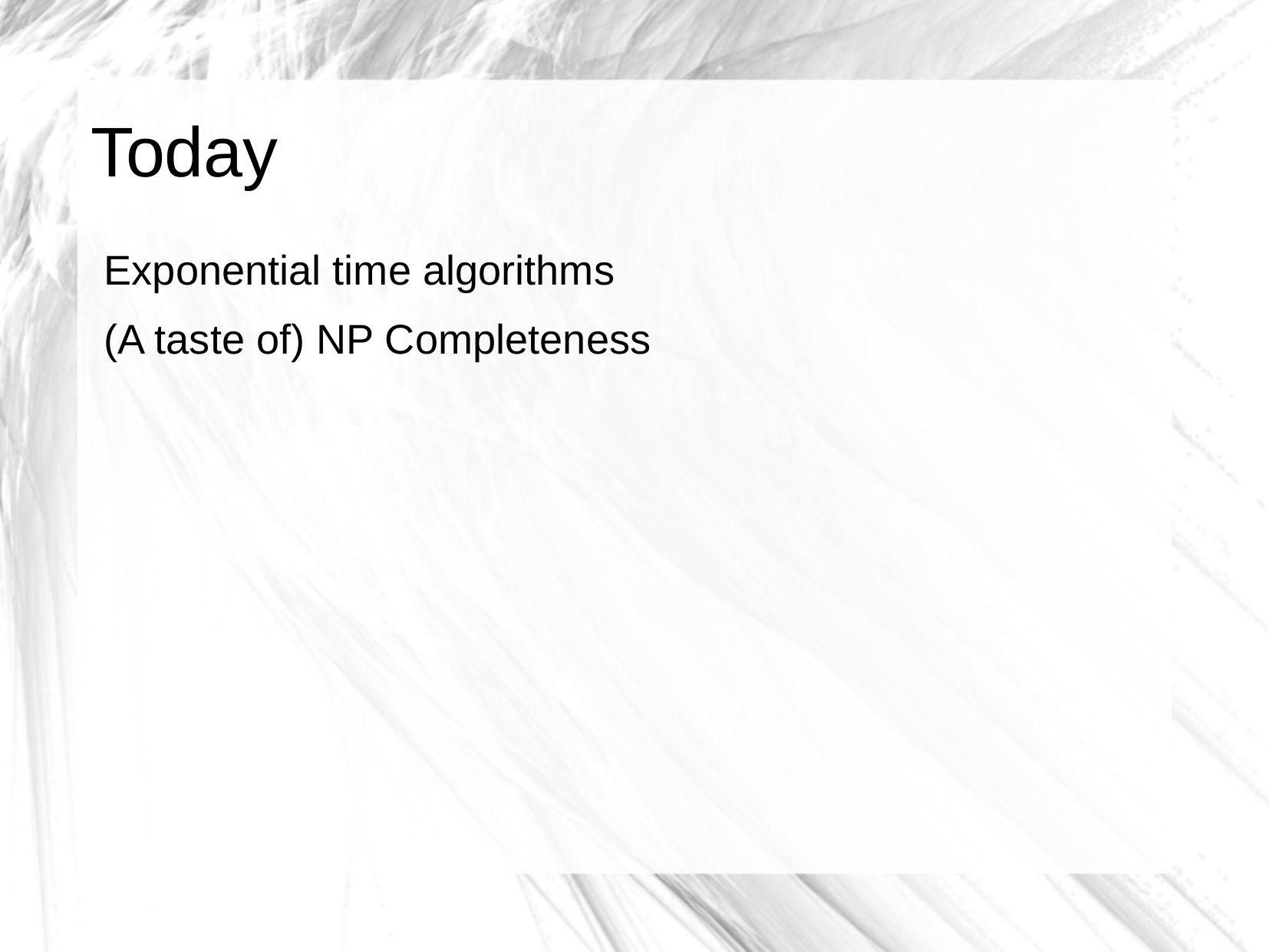

# Today
Exponential time algorithms
(A taste of) NP Completeness